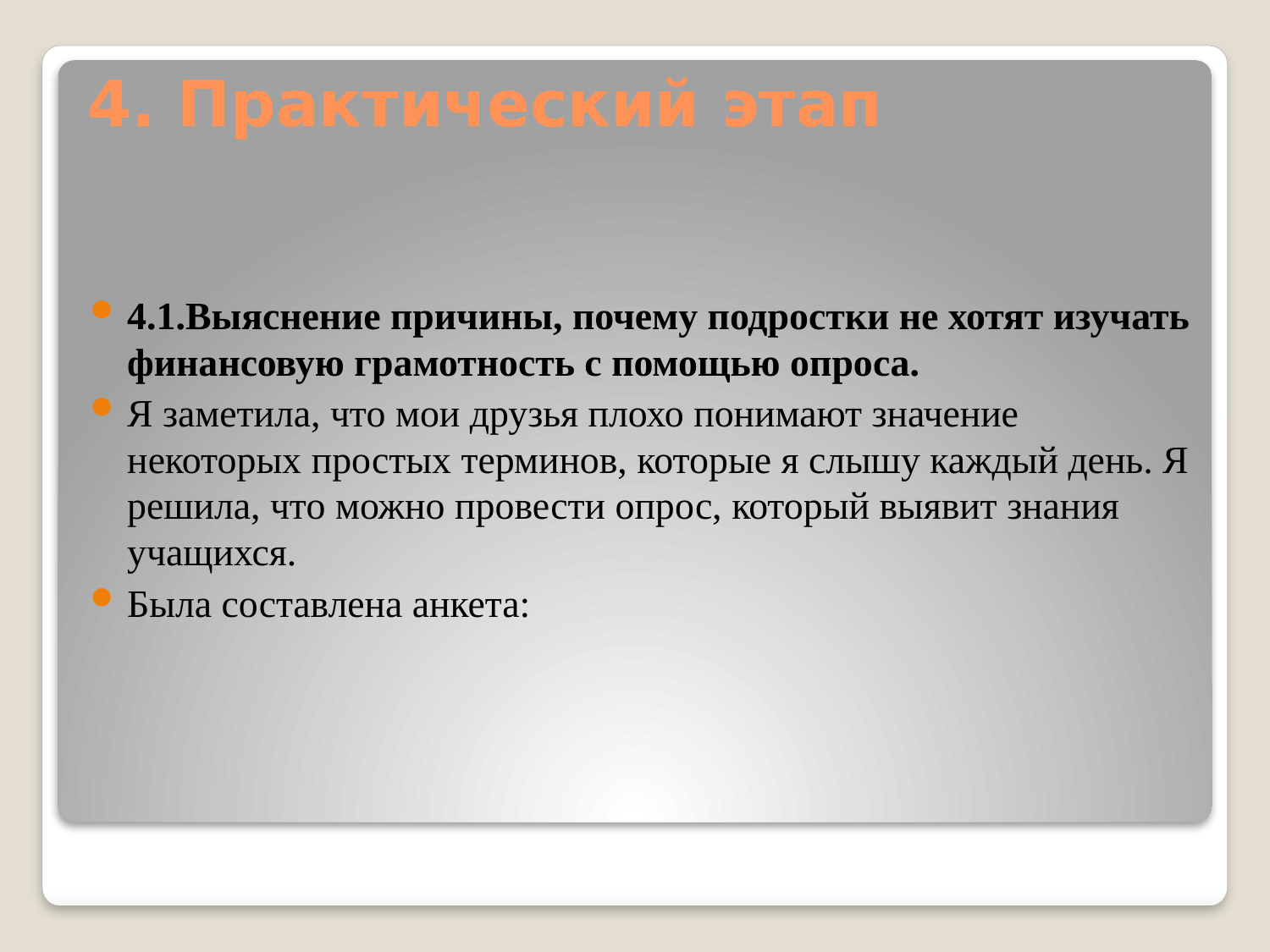

# 4. Практический этап

4.1.Выяснение причины, почему подростки не хотят изучать финансовую грамотность с помощью опроса.
Я заметила, что мои друзья плохо понимают значение некоторых простых терминов, которые я слышу каждый день. Я решила, что можно провести опрос, который выявит знания учащихся.
Была составлена анкета: